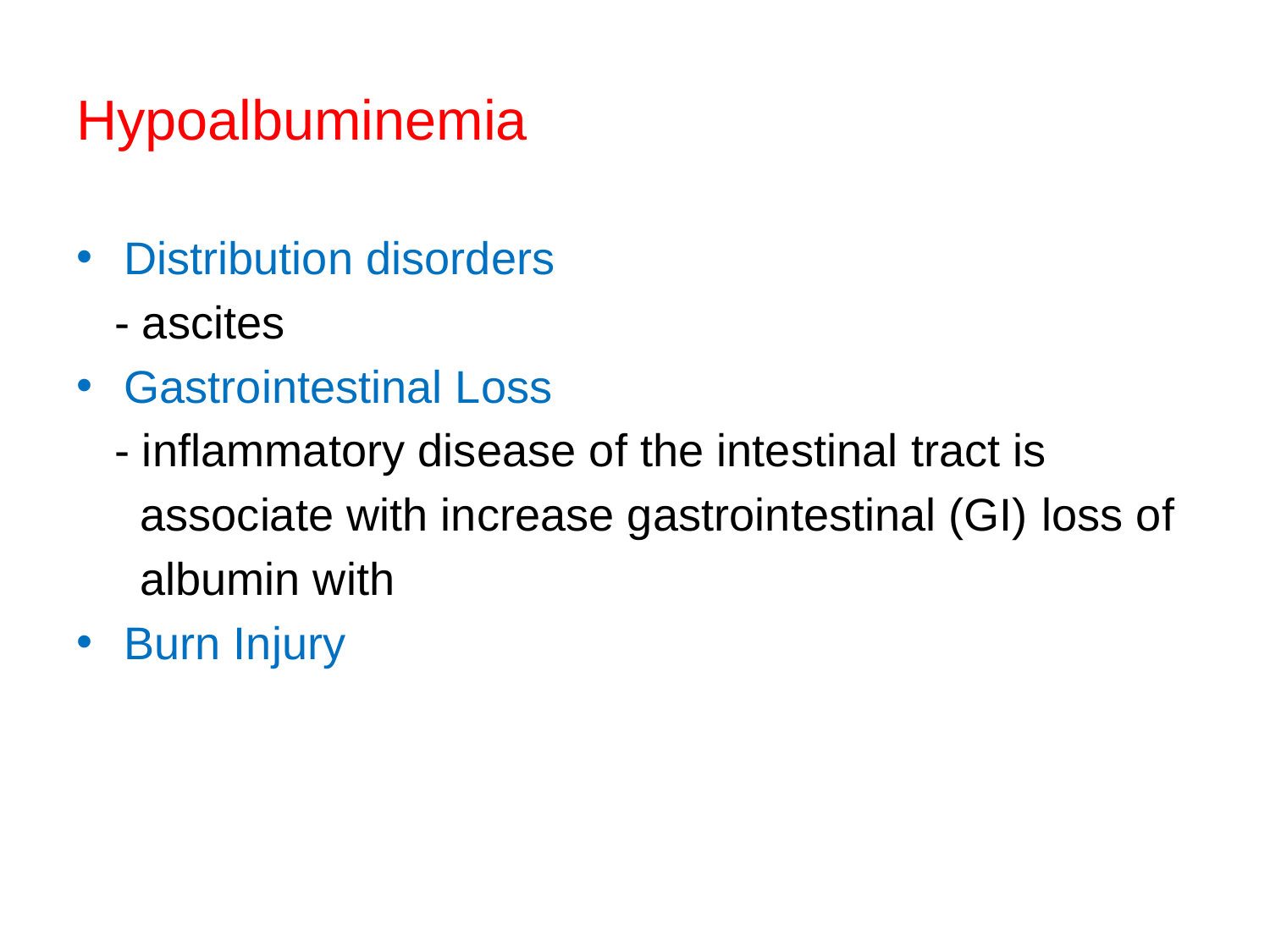

# Hypoalbuminemia
Distribution disorders
   - ascites
Gastrointestinal Loss
   - inflammatory disease of the intestinal tract is
     associate with increase gastrointestinal (GI) loss of
     albumin with
Burn Injury